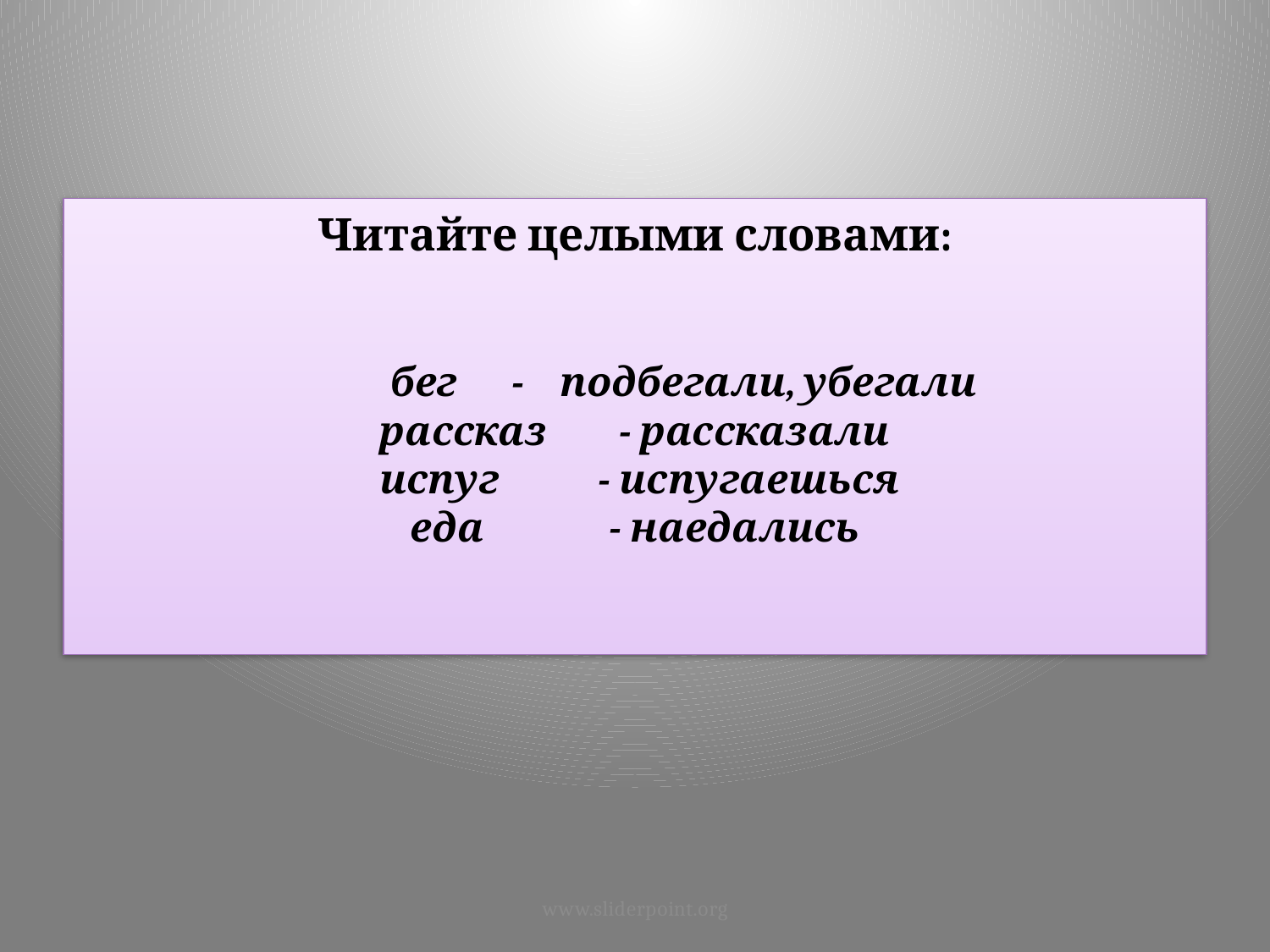

# Читайте целыми словами:   бег      -    подбегали, убегали рассказ        - рассказали испуг           - испугаешься еда              - наедались
www.sliderpoint.org